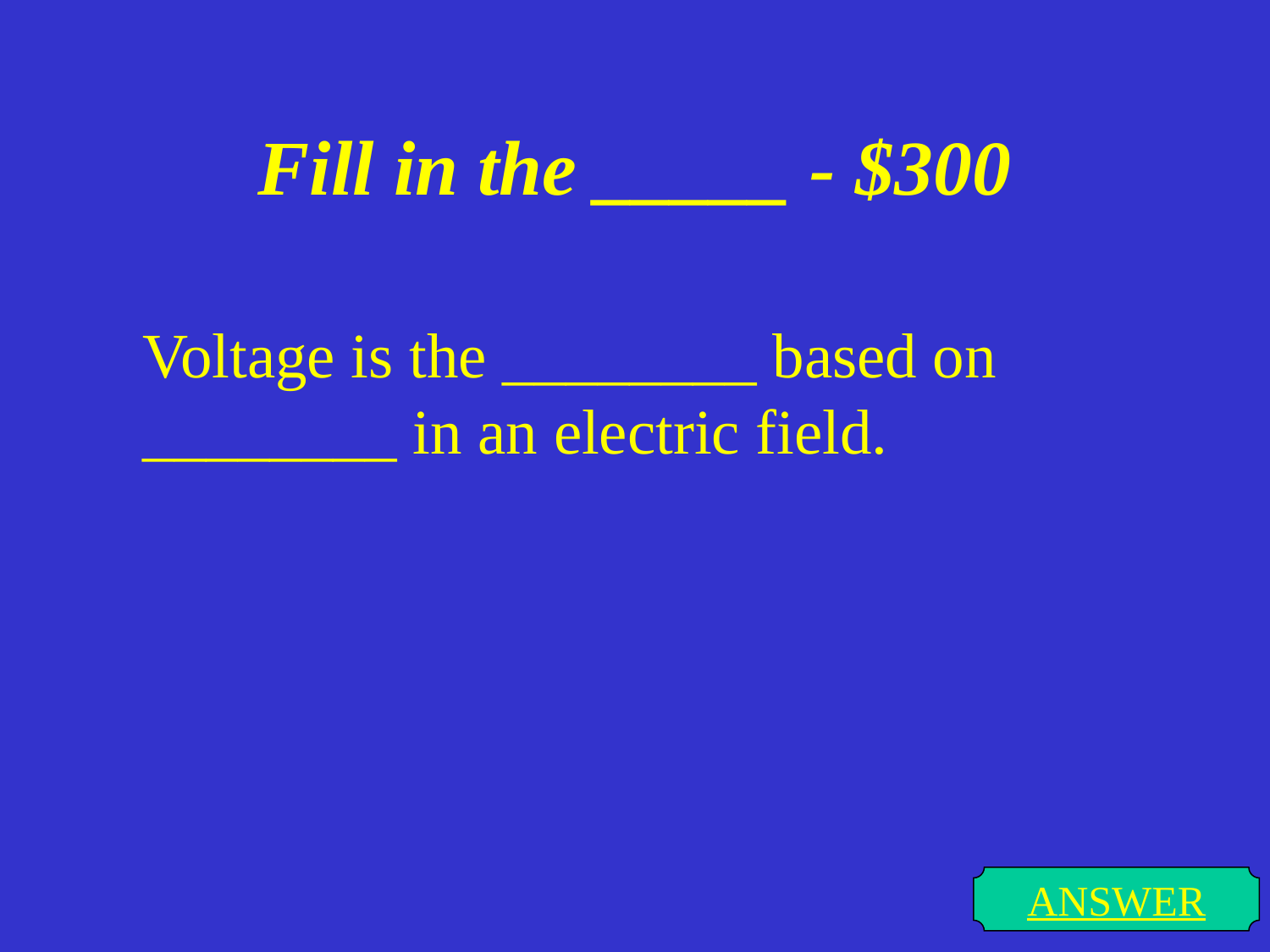

# Fill in the _____ - $300
Voltage is the ________ based on ________ in an electric field.

ANSWER